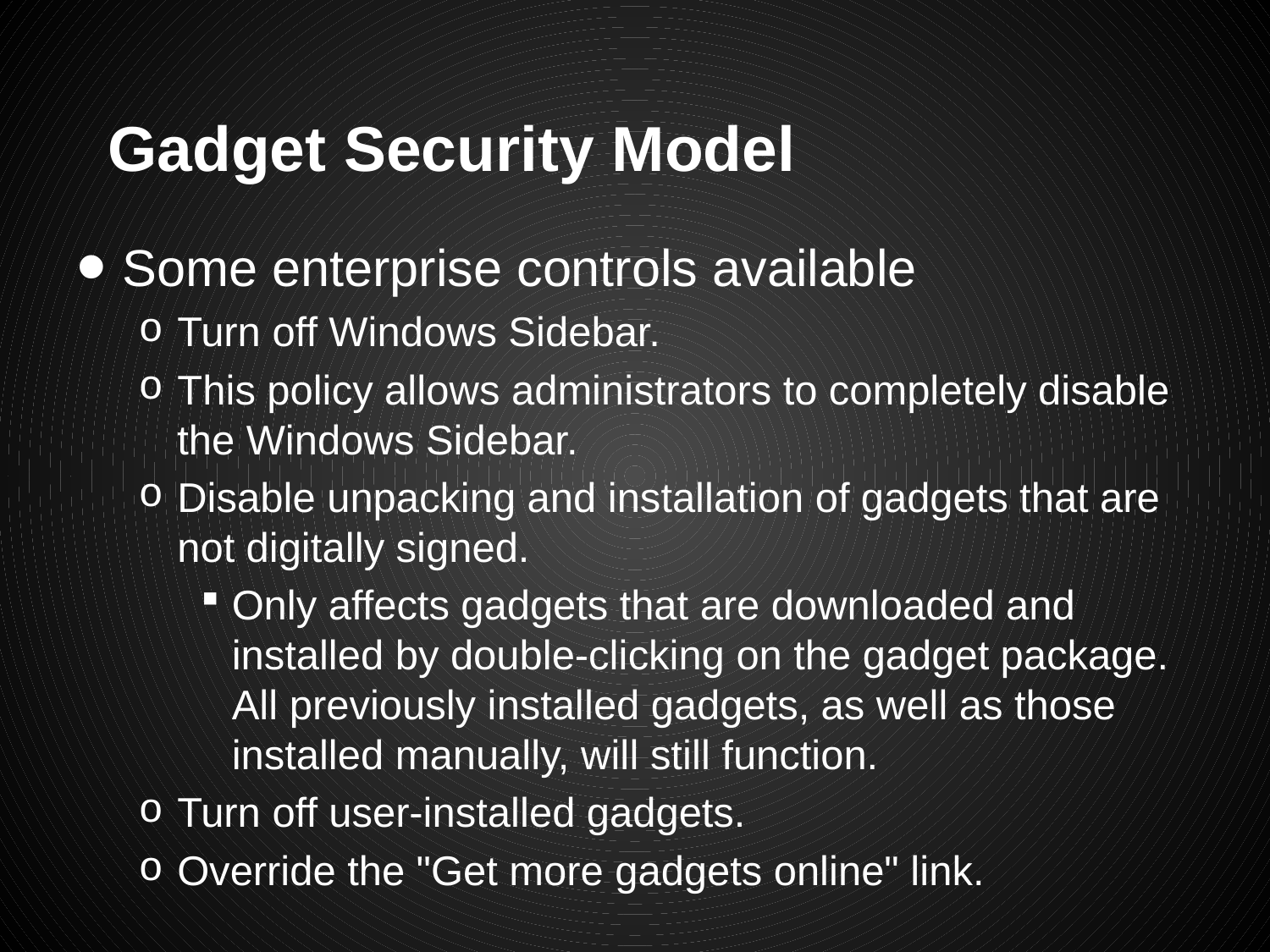

# Gadget Security Model
Some enterprise controls available
Turn off Windows Sidebar.
This policy allows administrators to completely disable the Windows Sidebar.
Disable unpacking and installation of gadgets that are not digitally signed.
Only affects gadgets that are downloaded and installed by double-clicking on the gadget package. All previously installed gadgets, as well as those installed manually, will still function.
Turn off user-installed gadgets.
Override the "Get more gadgets online" link.